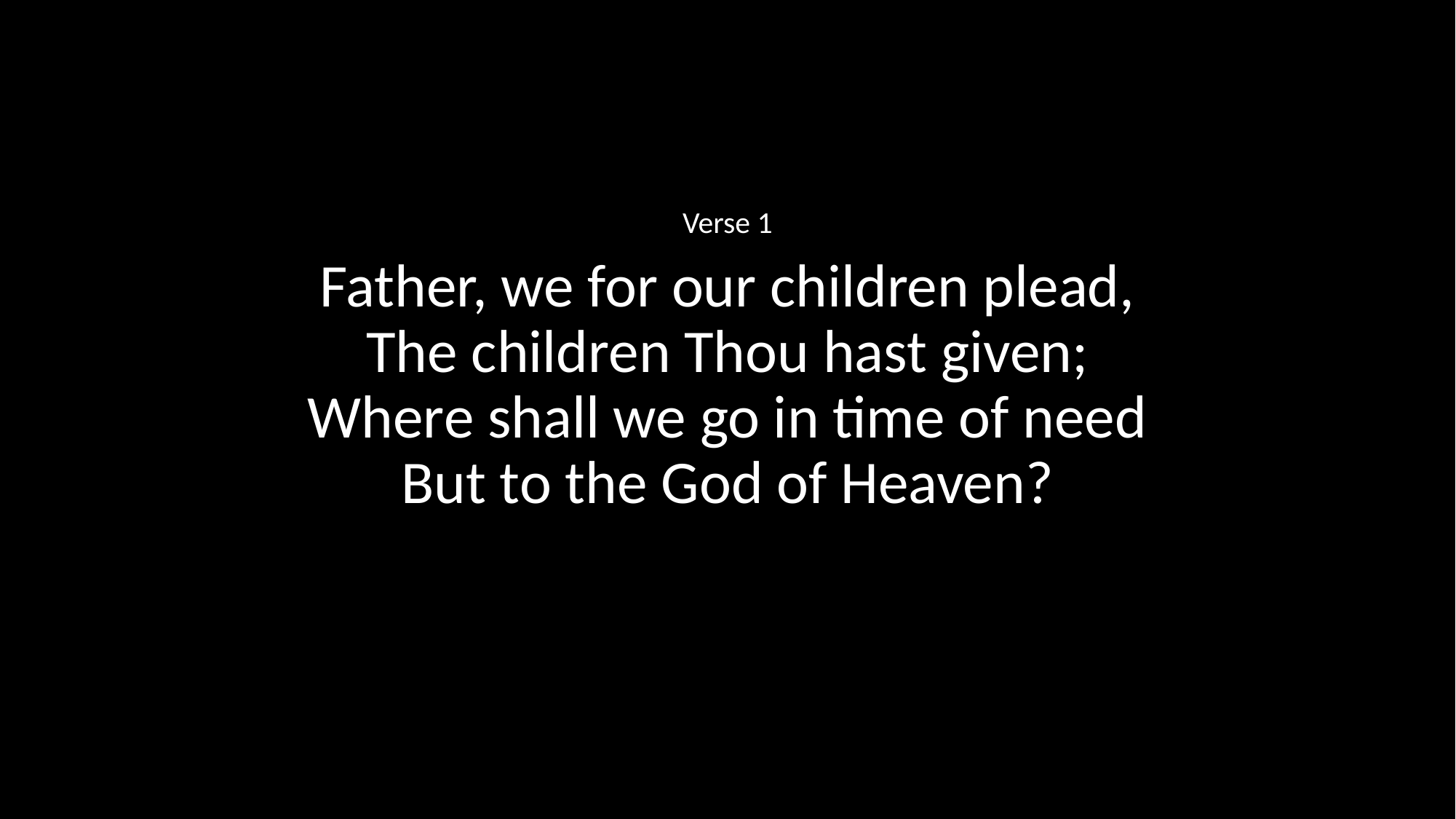

Verse 1
Father, we for our children plead,
The children Thou hast given;
Where shall we go in time of need
But to the God of Heaven?